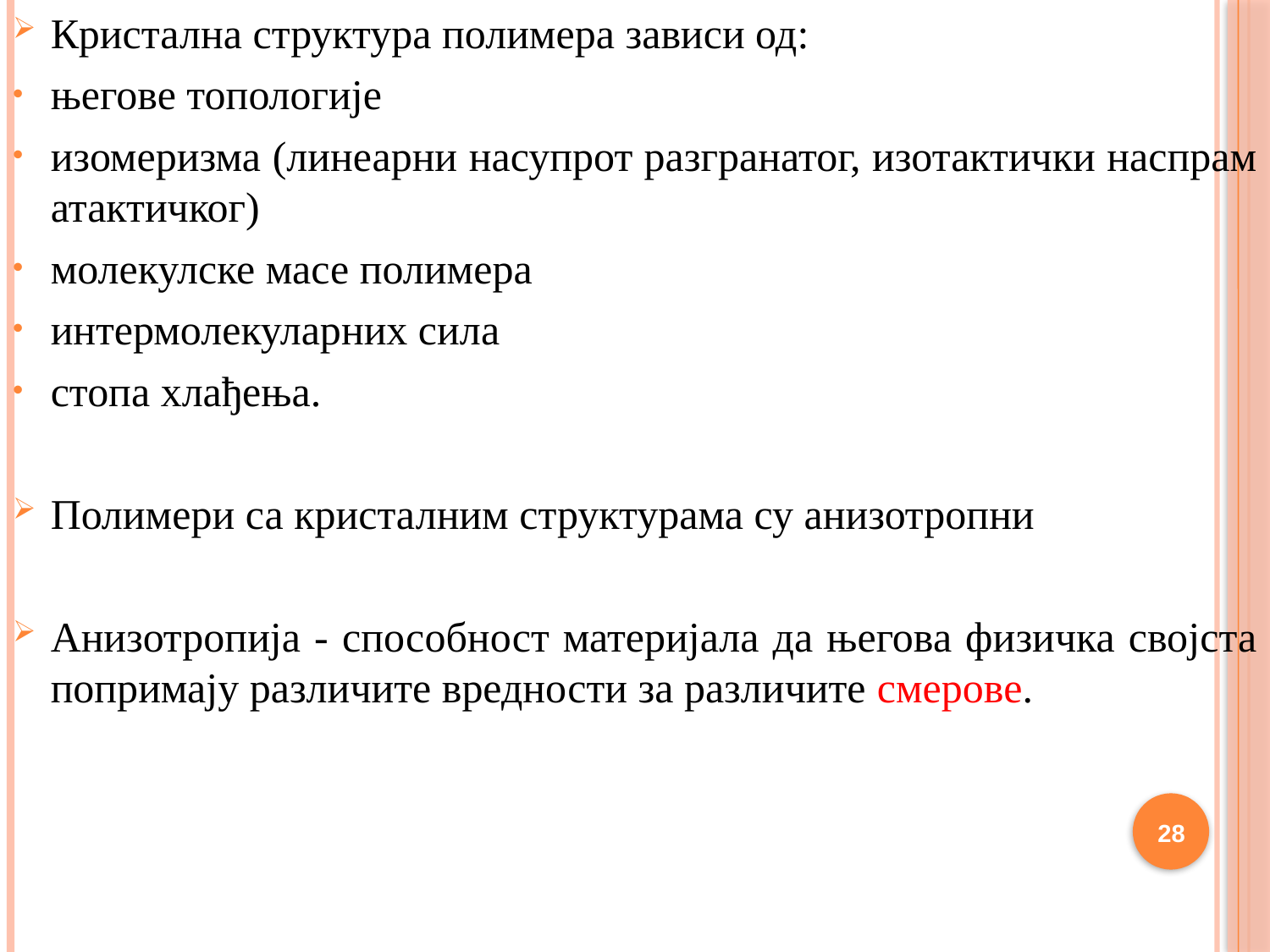

Кристална структура полимера зависи од:
његове топологије
изомеризма (линеарни насупрот разгранатог, изотактички наспрам атактичког)
молекулске масе полимера
интермолекуларних сила
стопа хлађења.

Полимери са кристалним структурама су анизотропни

Анизотропија - способност материјала да његова физичка својста попримају различите вредности за различите смерове.

28